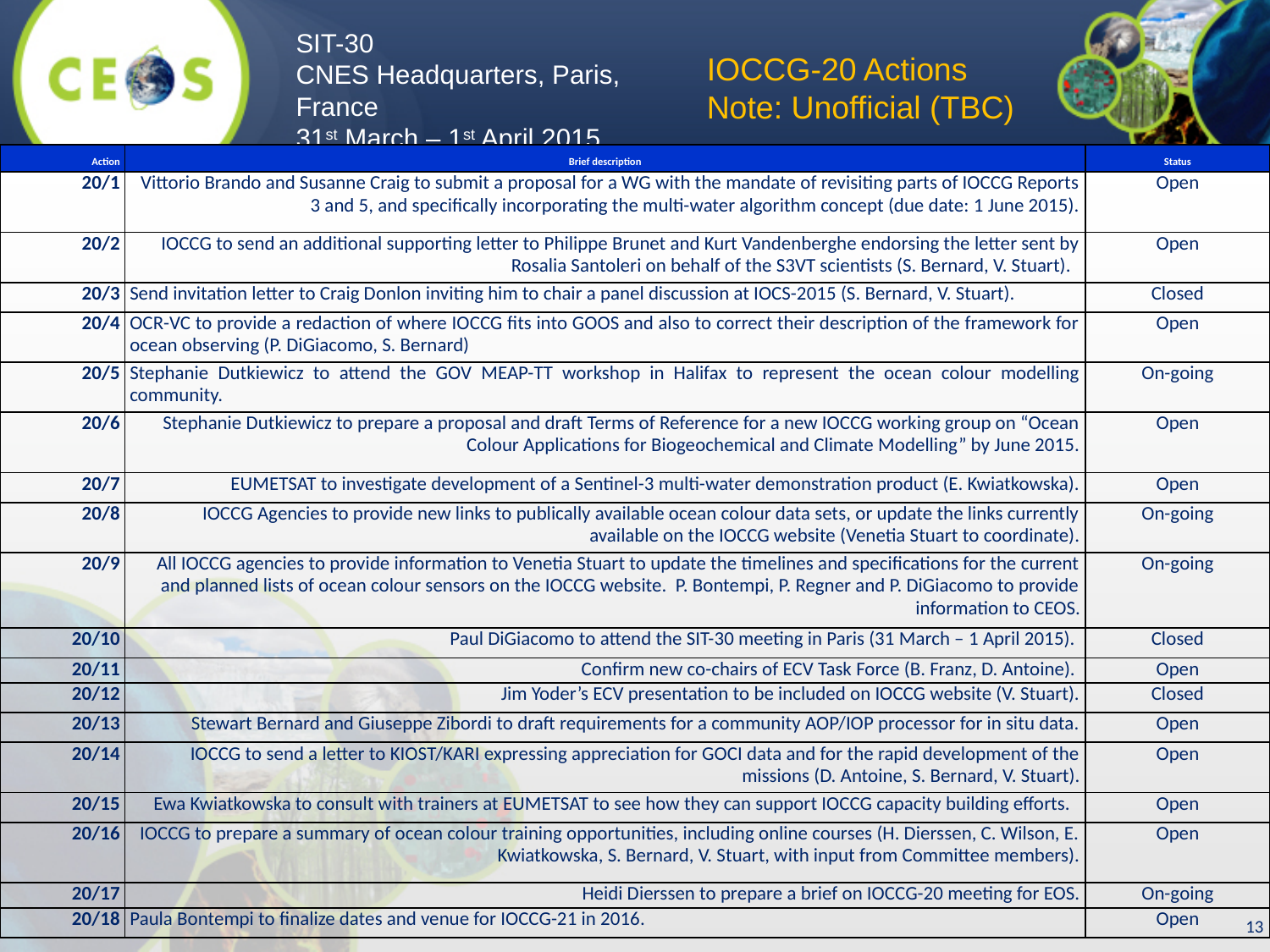

IOCCG-20 Actions
Note: Unofficial (TBC)
| Action | Brief description | Status |
| --- | --- | --- |
| 20/1 | Vittorio Brando and Susanne Craig to submit a proposal for a WG with the mandate of revisiting parts of IOCCG Reports 3 and 5, and specifically incorporating the multi-water algorithm concept (due date: 1 June 2015). | Open |
| 20/2 | IOCCG to send an additional supporting letter to Philippe Brunet and Kurt Vandenberghe endorsing the letter sent by Rosalia Santoleri on behalf of the S3VT scientists (S. Bernard, V. Stuart). | Open |
| 20/3 | Send invitation letter to Craig Donlon inviting him to chair a panel discussion at IOCS-2015 (S. Bernard, V. Stuart). | Closed |
| 20/4 | OCR-VC to provide a redaction of where IOCCG fits into GOOS and also to correct their description of the framework for ocean observing (P. DiGiacomo, S. Bernard) | Open |
| 20/5 | Stephanie Dutkiewicz to attend the GOV MEAP-TT workshop in Halifax to represent the ocean colour modelling community. | On-going |
| 20/6 | Stephanie Dutkiewicz to prepare a proposal and draft Terms of Reference for a new IOCCG working group on “Ocean Colour Applications for Biogeochemical and Climate Modelling” by June 2015. | Open |
| 20/7 | EUMETSAT to investigate development of a Sentinel-3 multi-water demonstration product (E. Kwiatkowska). | Open |
| 20/8 | IOCCG Agencies to provide new links to publically available ocean colour data sets, or update the links currently available on the IOCCG website (Venetia Stuart to coordinate). | On-going |
| 20/9 | All IOCCG agencies to provide information to Venetia Stuart to update the timelines and specifications for the current and planned lists of ocean colour sensors on the IOCCG website. P. Bontempi, P. Regner and P. DiGiacomo to provide information to CEOS. | On-going |
| 20/10 | Paul DiGiacomo to attend the SIT-30 meeting in Paris (31 March – 1 April 2015). | Closed |
| 20/11 | Confirm new co-chairs of ECV Task Force (B. Franz, D. Antoine). | Open |
| 20/12 | Jim Yoder’s ECV presentation to be included on IOCCG website (V. Stuart). | Closed |
| 20/13 | Stewart Bernard and Giuseppe Zibordi to draft requirements for a community AOP/IOP processor for in situ data. | Open |
| 20/14 | IOCCG to send a letter to KIOST/KARI expressing appreciation for GOCI data and for the rapid development of the missions (D. Antoine, S. Bernard, V. Stuart). | Open |
| 20/15 | Ewa Kwiatkowska to consult with trainers at EUMETSAT to see how they can support IOCCG capacity building efforts. | Open |
| 20/16 | IOCCG to prepare a summary of ocean colour training opportunities, including online courses (H. Dierssen, C. Wilson, E. Kwiatkowska, S. Bernard, V. Stuart, with input from Committee members). | Open |
| 20/17 | Heidi Dierssen to prepare a brief on IOCCG-20 meeting for EOS. | On-going |
| 20/18 | Paula Bontempi to finalize dates and venue for IOCCG-21 in 2016. | Open |
13